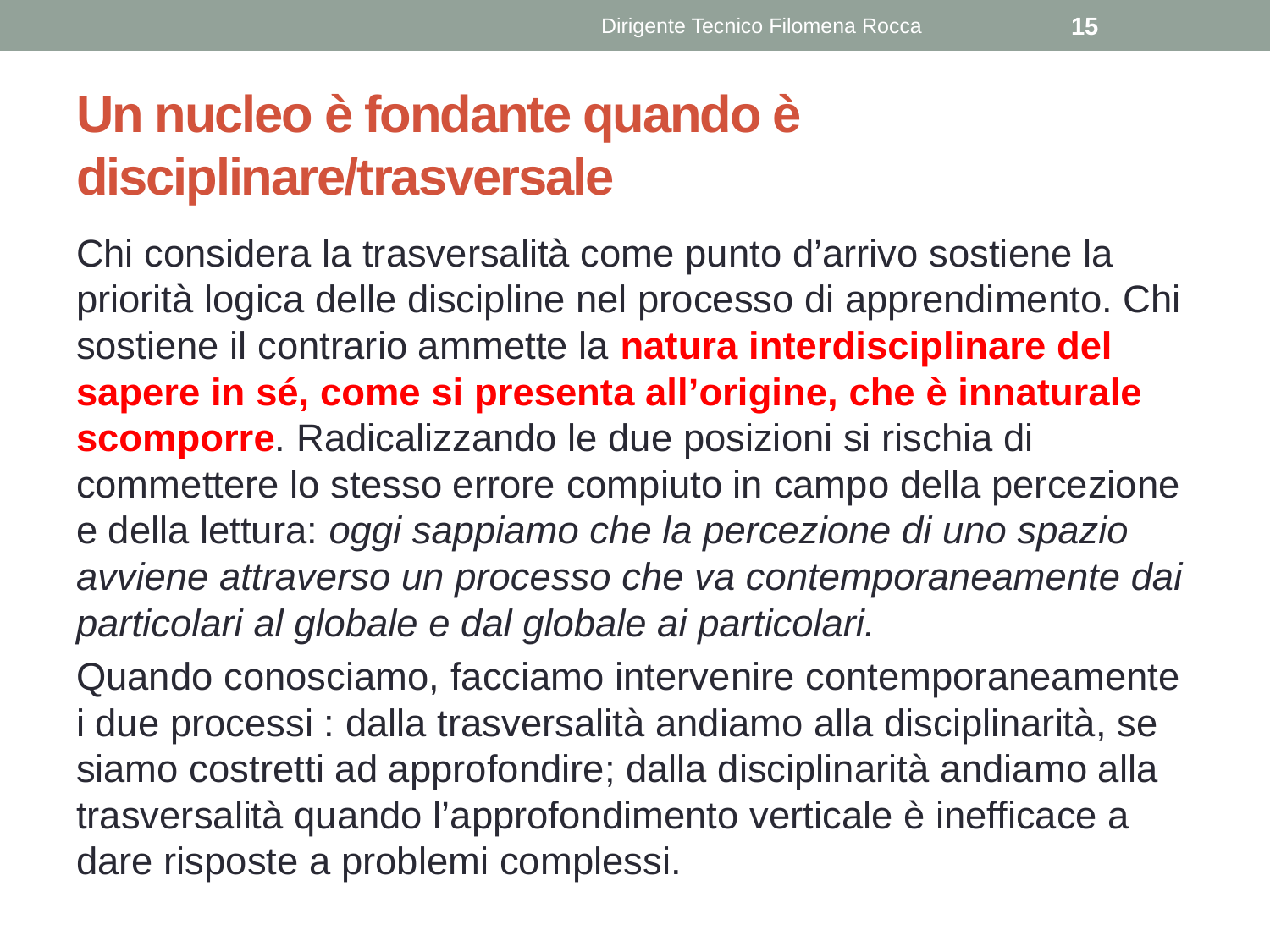

Dirigente Tecnico Filomena Rocca
15
# Un nucleo è fondante quando è disciplinare/trasversale
Chi considera la trasversalità come punto d’arrivo sostiene la priorità logica delle discipline nel processo di apprendimento. Chi sostiene il contrario ammette la natura interdisciplinare del sapere in sé, come si presenta all’origine, che è innaturale scomporre. Radicalizzando le due posizioni si rischia di commettere lo stesso errore compiuto in campo della percezione e della lettura: oggi sappiamo che la percezione di uno spazio avviene attraverso un processo che va contemporaneamente dai particolari al globale e dal globale ai particolari.
Quando conosciamo, facciamo intervenire contemporaneamente i due processi : dalla trasversalità andiamo alla disciplinarità, se siamo costretti ad approfondire; dalla disciplinarità andiamo alla trasversalità quando l’approfondimento verticale è inefficace a dare risposte a problemi complessi.